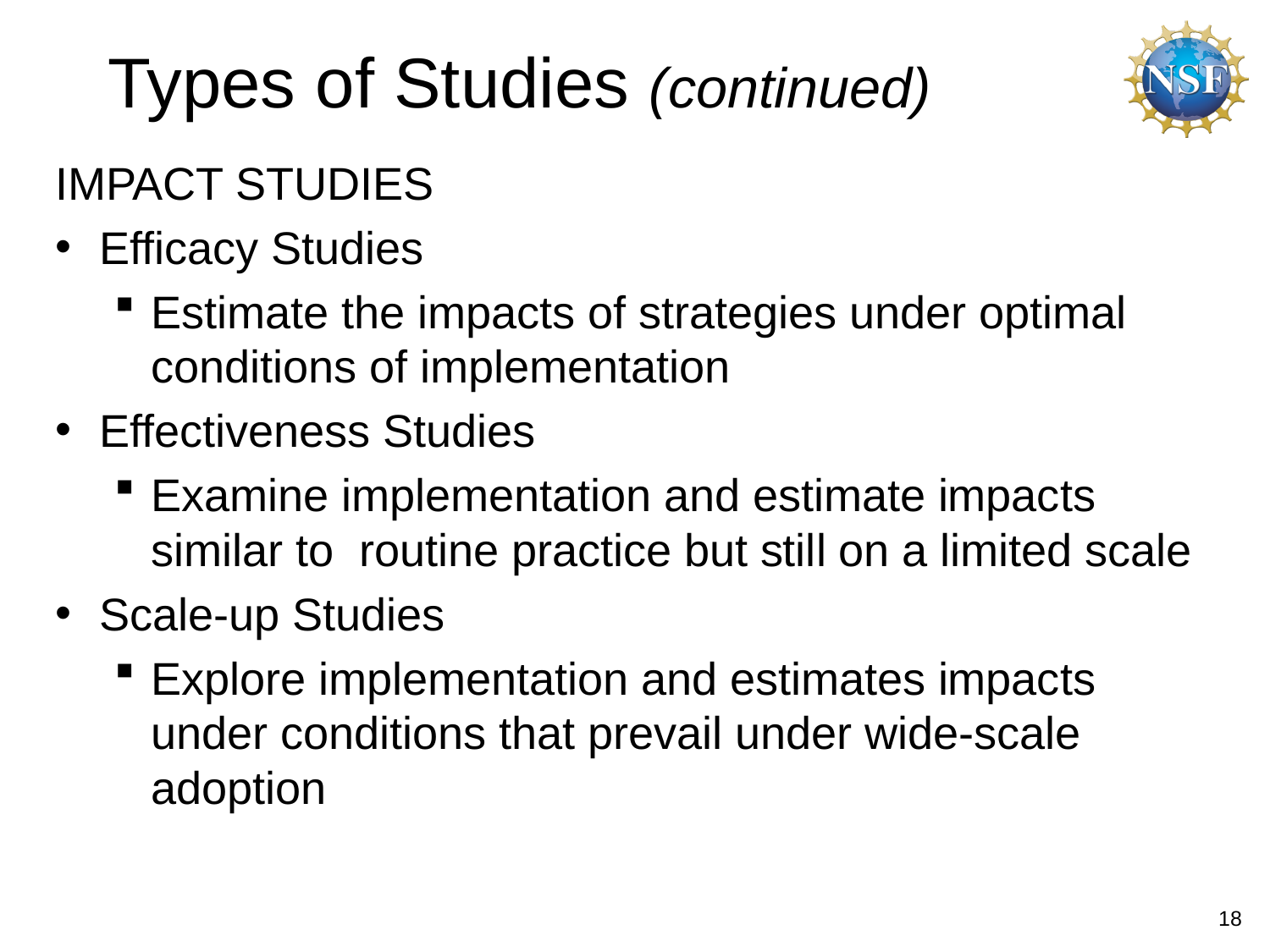

# Types of Studies (continued)
IMPACT STUDIES
Efficacy Studies
Estimate the impacts of strategies under optimal conditions of implementation
Effectiveness Studies
Examine implementation and estimate impacts similar to  routine practice but still on a limited scale
Scale-up Studies
Explore implementation and estimates impacts under conditions that prevail under wide-scale adoption